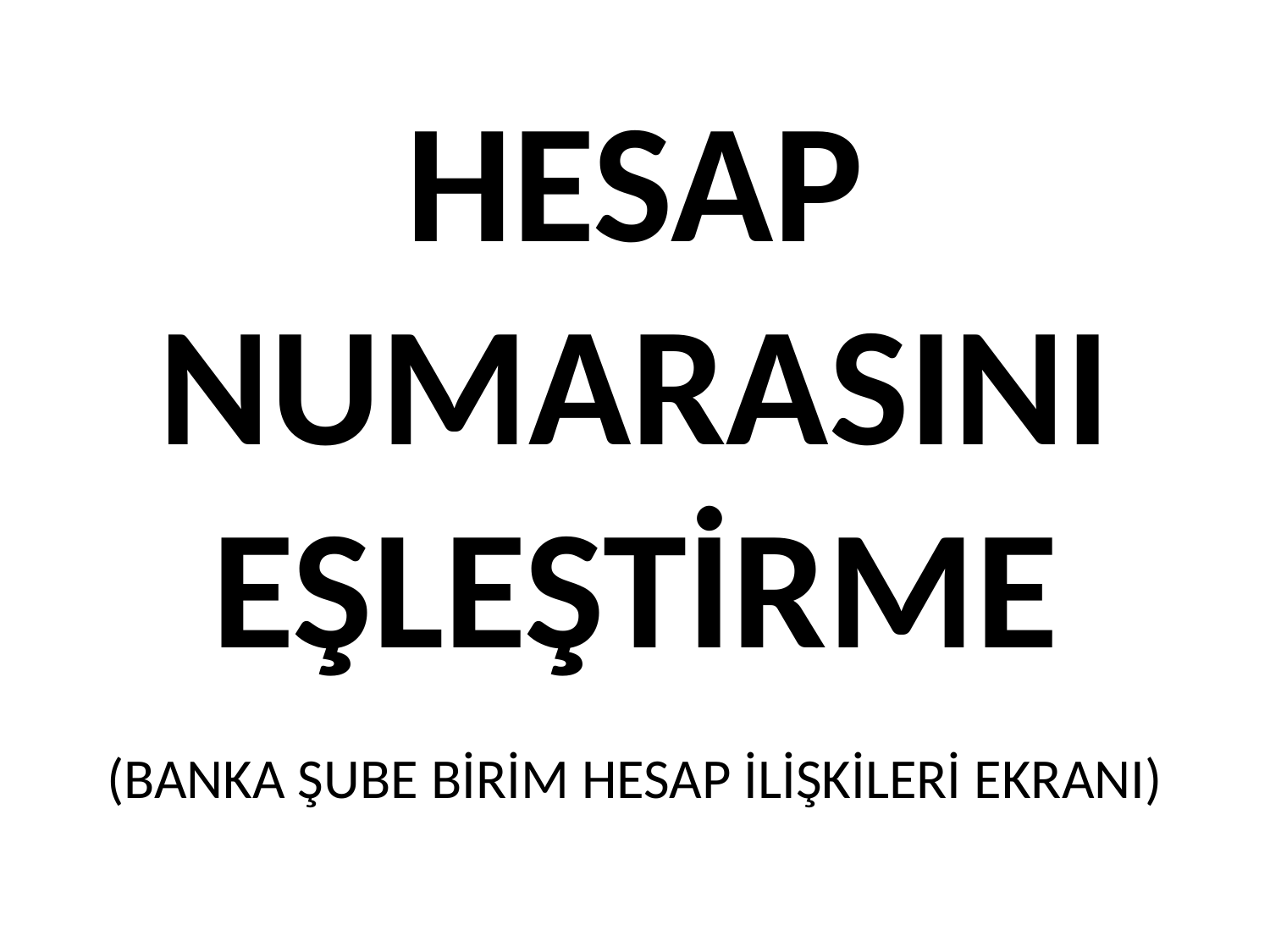

HESAP NUMARASINI EŞLEŞTİRME
(BANKA ŞUBE BİRİM HESAP İLİŞKİLERİ EKRANI)